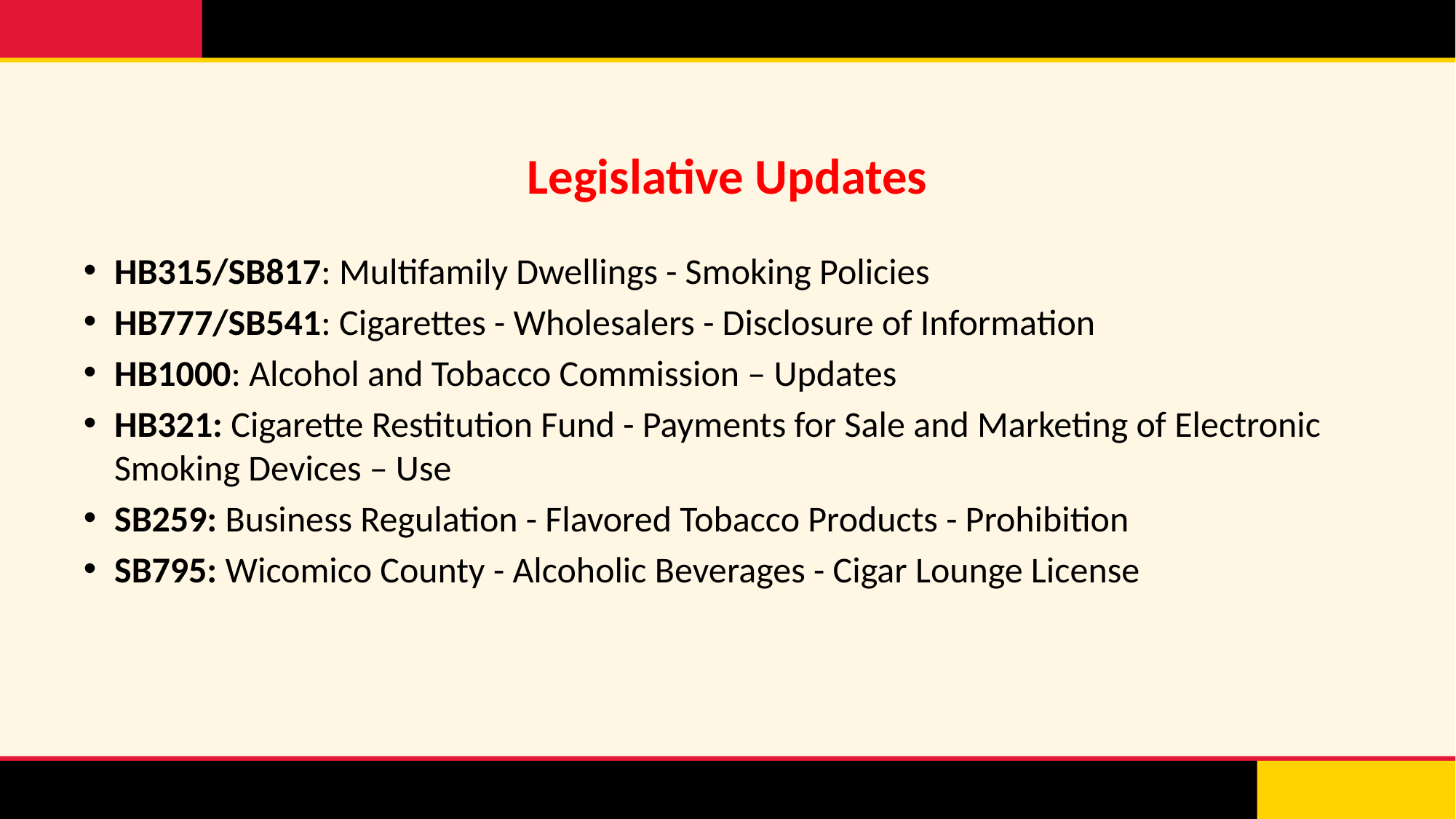

# Legislative Updates
HB315/SB817: Multifamily Dwellings - Smoking Policies
HB777/SB541: Cigarettes - Wholesalers - Disclosure of Information
HB1000: Alcohol and Tobacco Commission – Updates
HB321: Cigarette Restitution Fund - Payments for Sale and Marketing of Electronic Smoking Devices – Use
SB259: Business Regulation - Flavored Tobacco Products - Prohibition
SB795: Wicomico County - Alcoholic Beverages - Cigar Lounge License